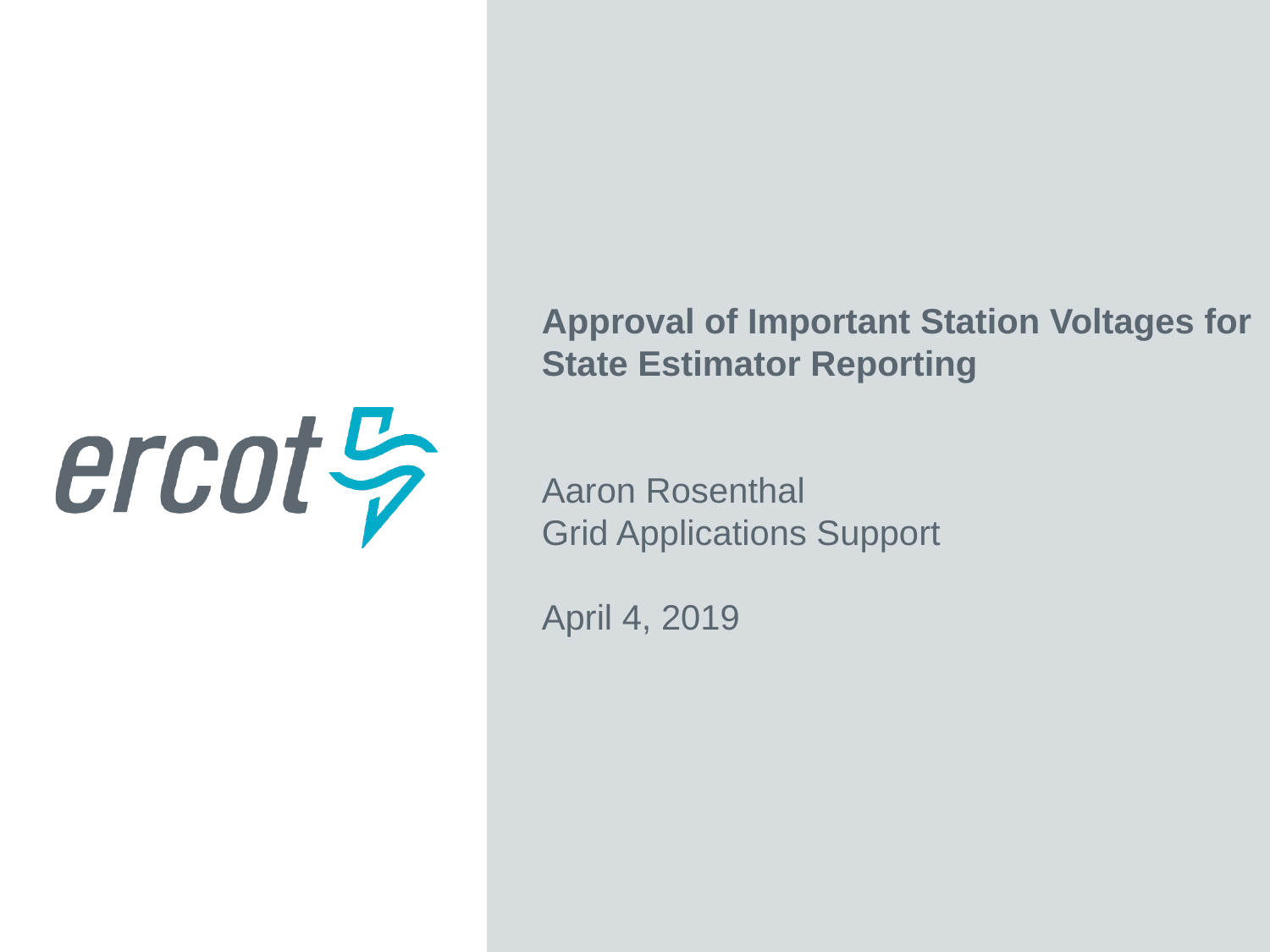

Approval of Important Station Voltages for State Estimator Reporting

Aaron Rosenthal
Grid Applications Support

April 4, 2019